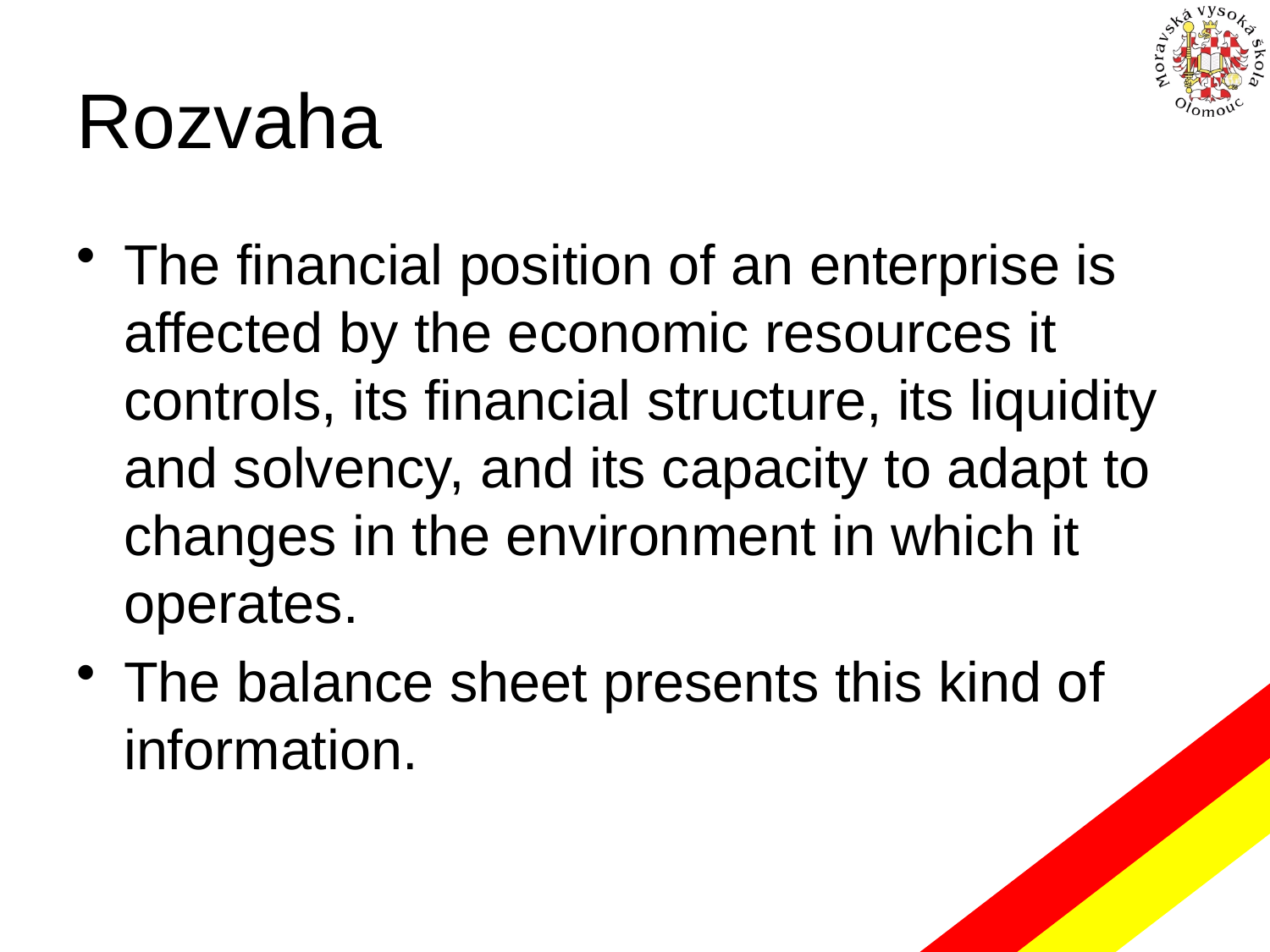

# Rozvaha
The financial position of an enterprise is affected by the economic resources it controls, its financial structure, its liquidity and solvency, and its capacity to adapt to changes in the environment in which it operates.
The balance sheet presents this kind of information.